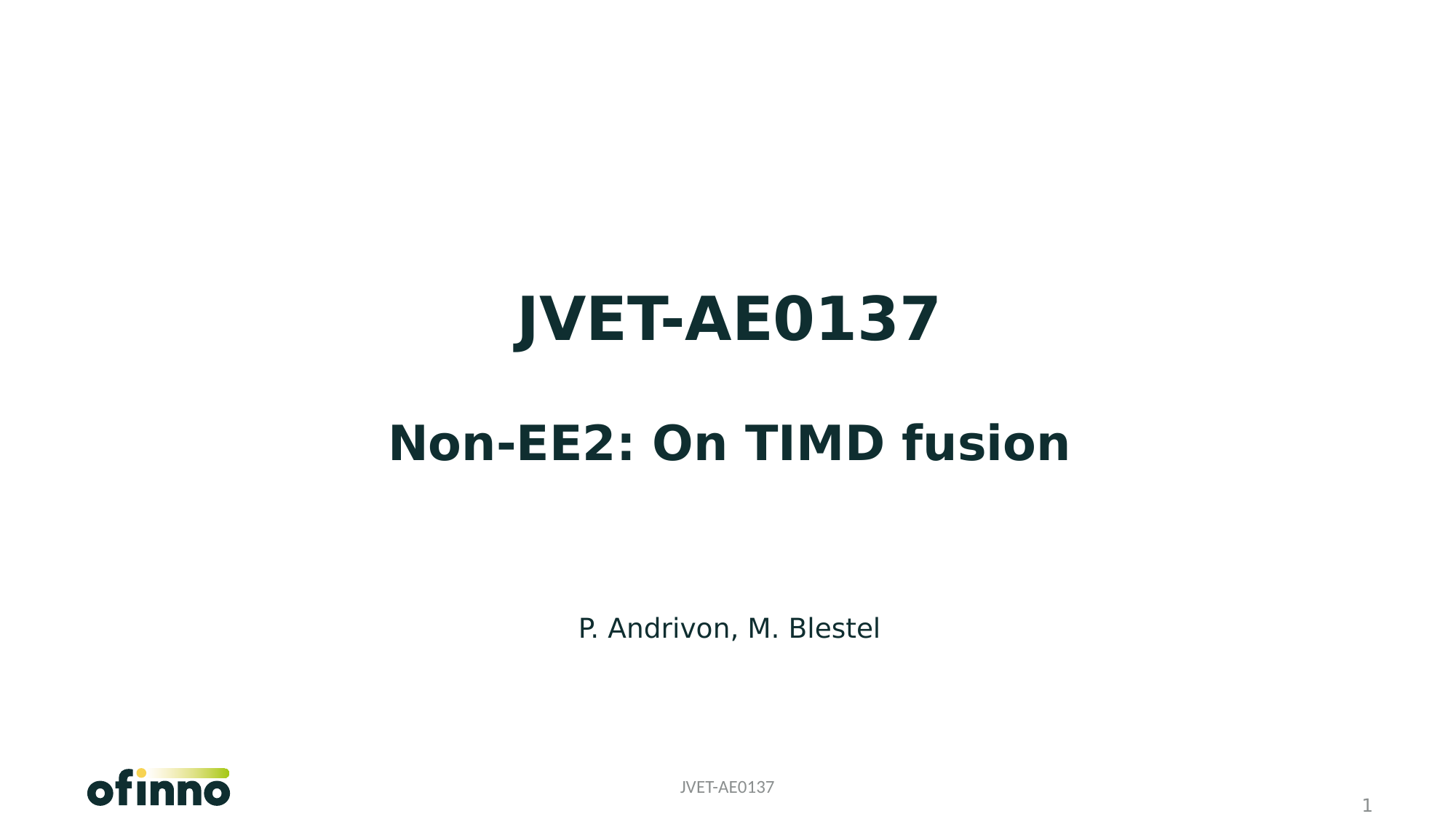

JVET-AE0137
Non-EE2: On TIMD fusion

P. Andrivon, M. Blestel
JVET-AE0137
1